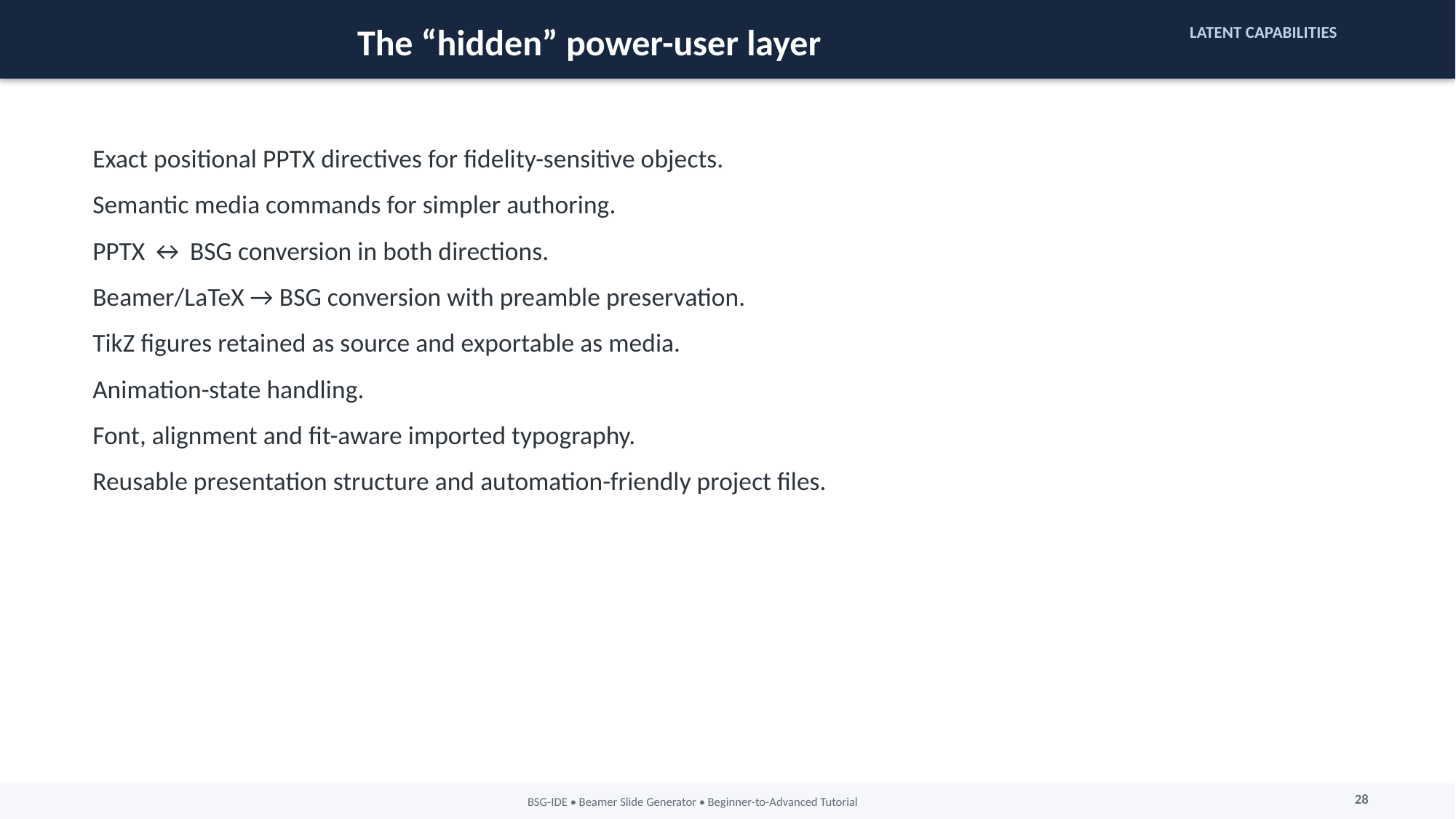

The “hidden” power-user layer
LATENT CAPABILITIES
Exact positional PPTX directives for fidelity-sensitive objects.
Semantic media commands for simpler authoring.
PPTX ↔ BSG conversion in both directions.
Beamer/LaTeX → BSG conversion with preamble preservation.
TikZ figures retained as source and exportable as media.
Animation-state handling.
Font, alignment and fit-aware imported typography.
Reusable presentation structure and automation-friendly project files.

28
BSG-IDE • Beamer Slide Generator • Beginner-to-Advanced Tutorial